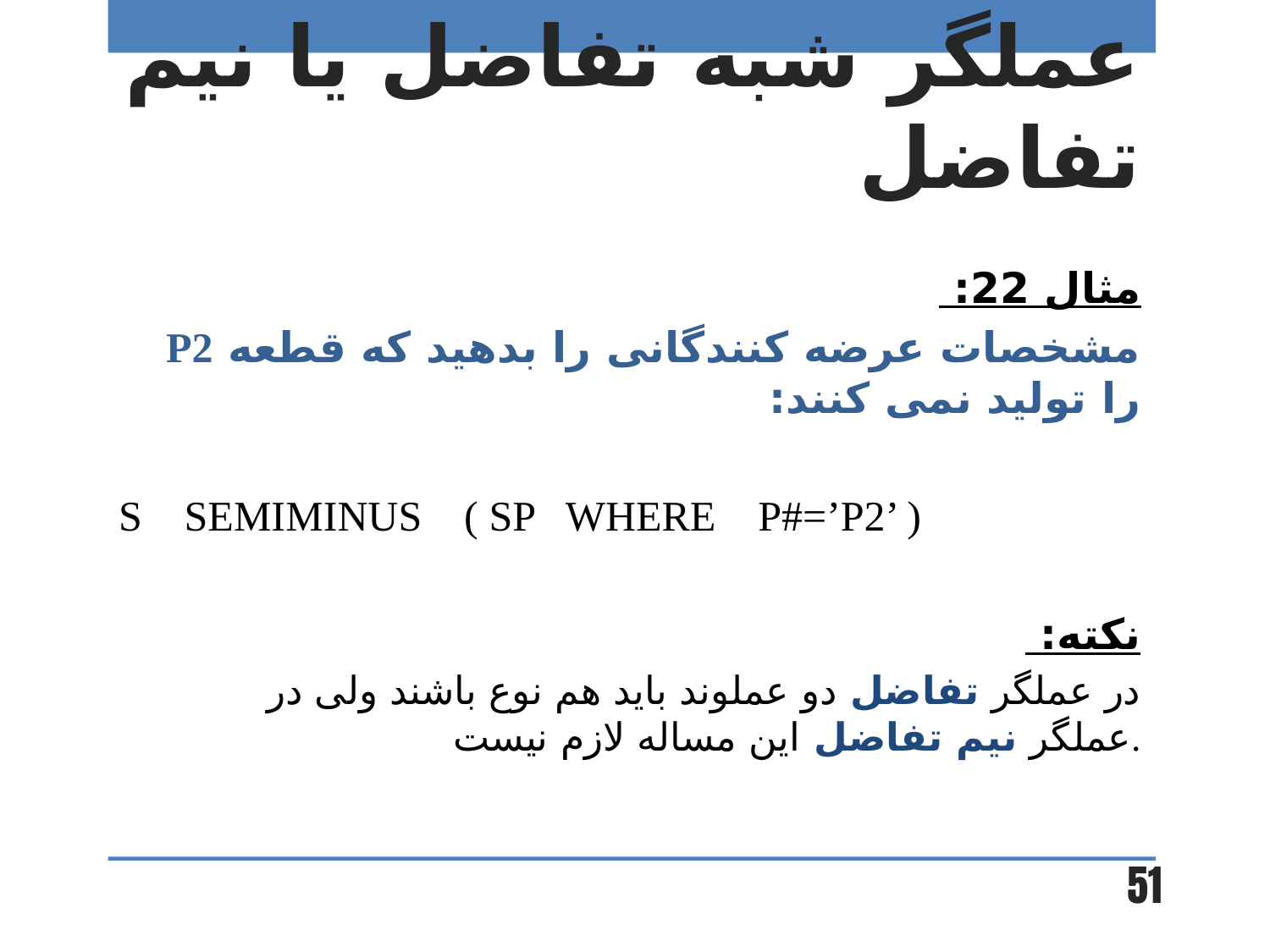

# عملگر شبه تفاضل یا نیم تفاضل
مثال 22:
مشخصات عرضه کنندگانی را بدهید که قطعه P2 را تولید نمی کنند:

S    SEMIMINUS    ( SP   WHERE    P#=’P2’ )

نکته:
در عملگر تفاضل دو عملوند باید هم نوع باشند ولی در عملگر نیم تفاضل این مساله لازم نیست.

51